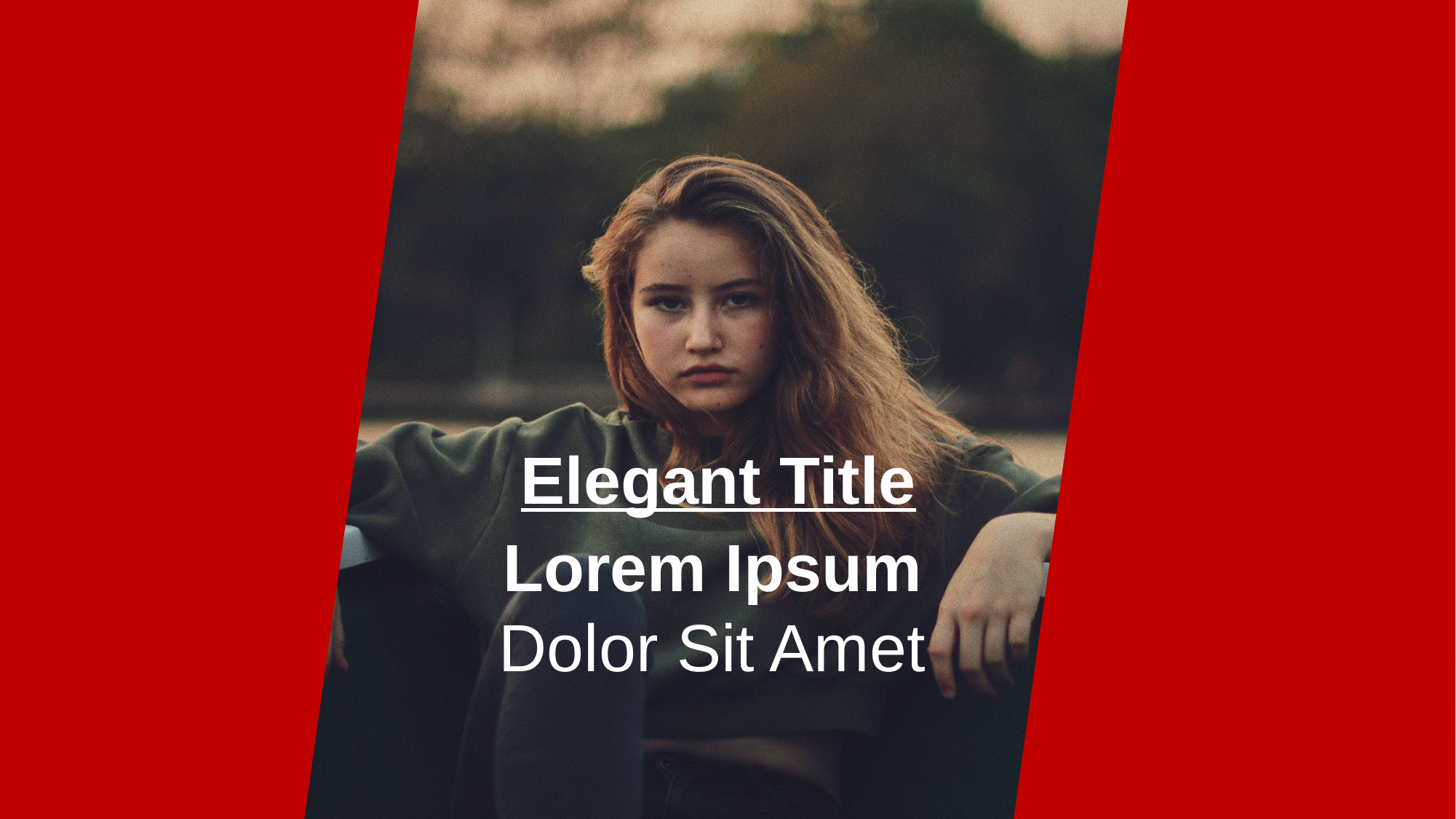

Elegant Title
Lorem Ipsum
Dolor Sit Amet